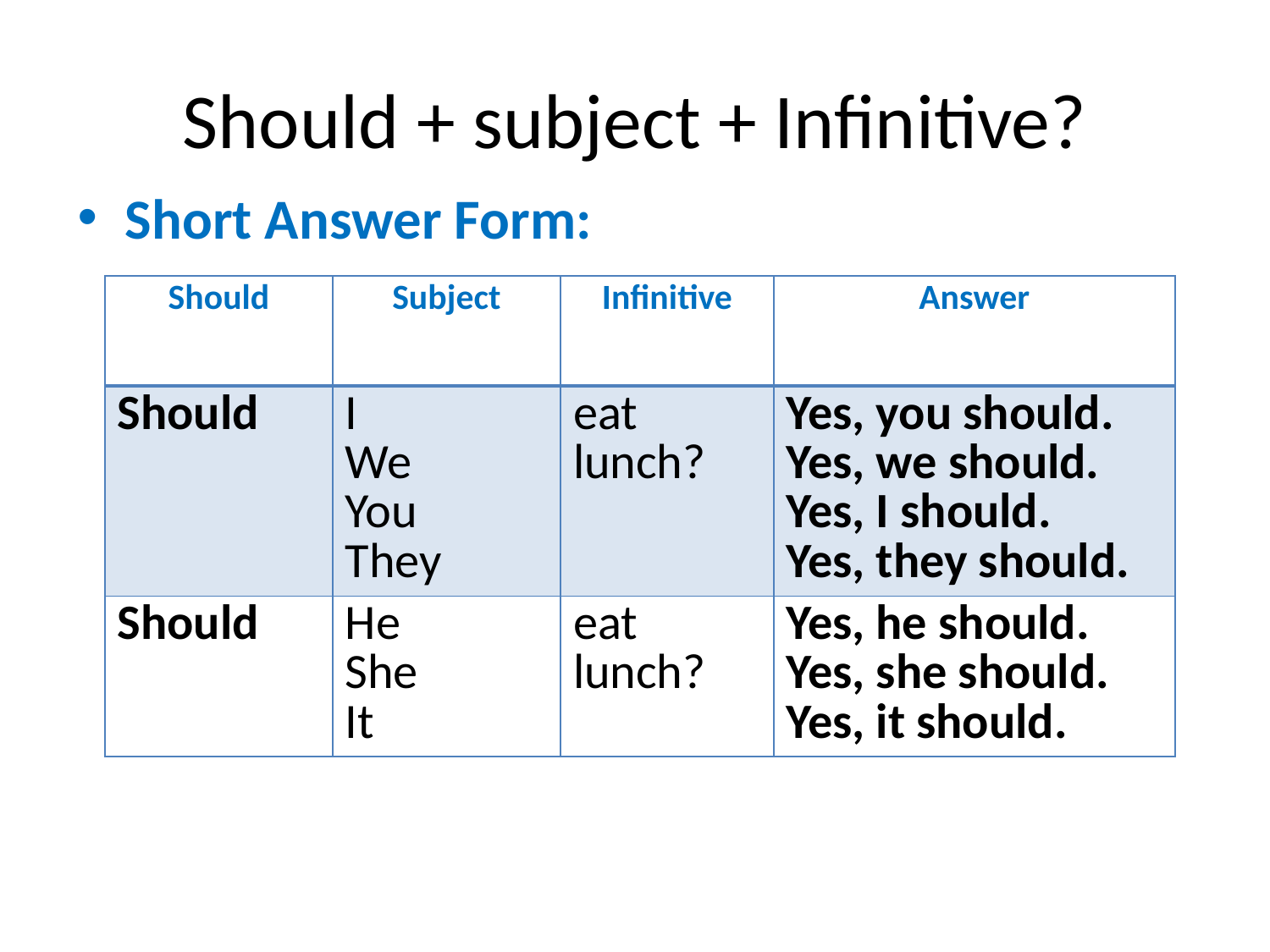

# Should + subject + Infinitive?
Short Answer Form:

| Should | Subject | Infinitive | Answer |
| --- | --- | --- | --- |
| Should | I We You They | eat lunch? | Yes, you should. Yes, we should. Yes, I should. Yes, they should. |
| Should | He She It | eat lunch? | Yes, he should. Yes, she should. Yes, it should. |